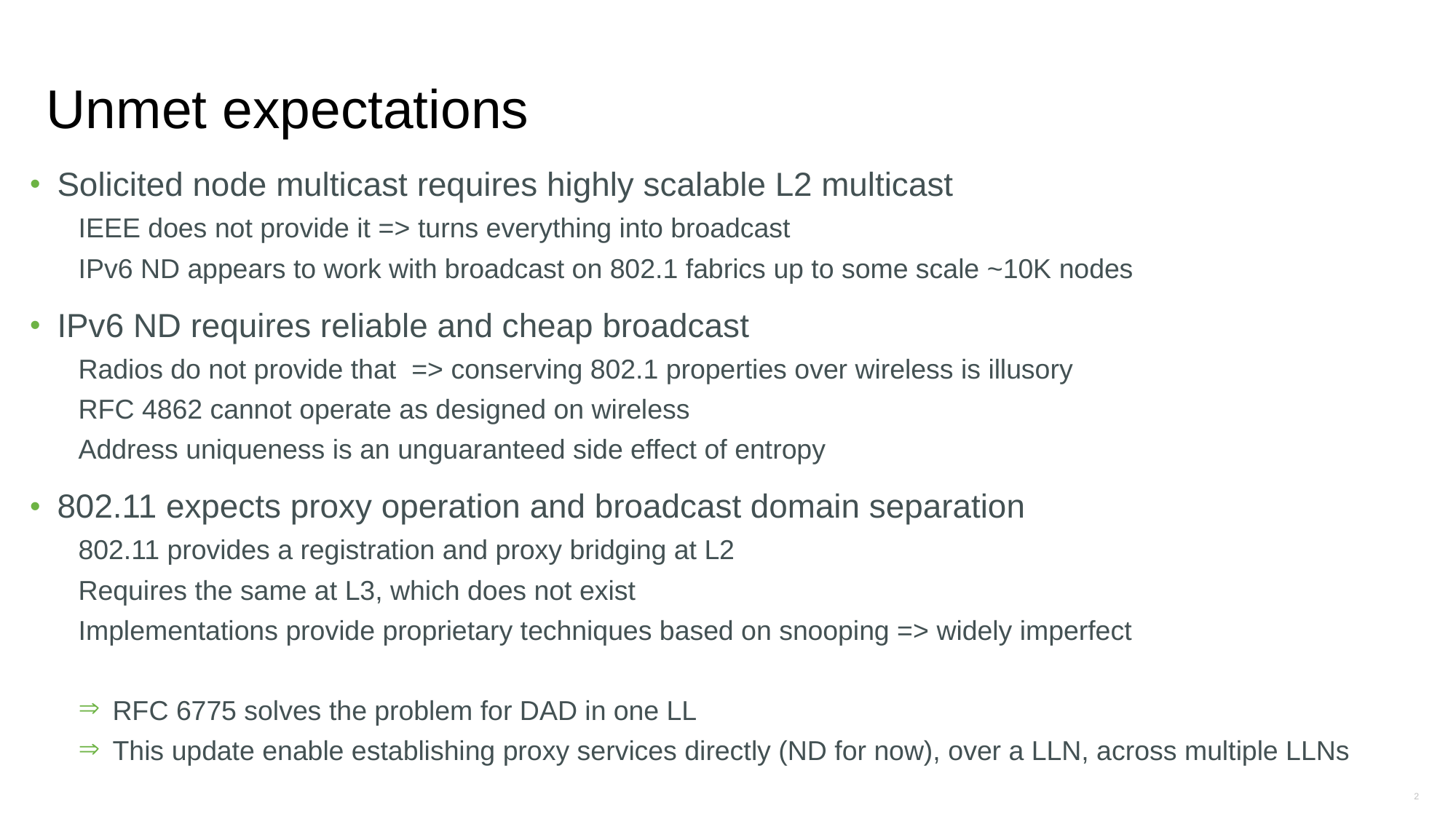

# Unmet expectations
Solicited node multicast requires highly scalable L2 multicast
IEEE does not provide it => turns everything into broadcast
IPv6 ND appears to work with broadcast on 802.1 fabrics up to some scale ~10K nodes
IPv6 ND requires reliable and cheap broadcast
Radios do not provide that  => conserving 802.1 properties over wireless is illusory
RFC 4862 cannot operate as designed on wireless
Address uniqueness is an unguaranteed side effect of entropy
802.11 expects proxy operation and broadcast domain separation
802.11 provides a registration and proxy bridging at L2
Requires the same at L3, which does not exist
Implementations provide proprietary techniques based on snooping => widely imperfect

RFC 6775 solves the problem for DAD in one LL
This update enable establishing proxy services directly (ND for now), over a LLN, across multiple LLNs